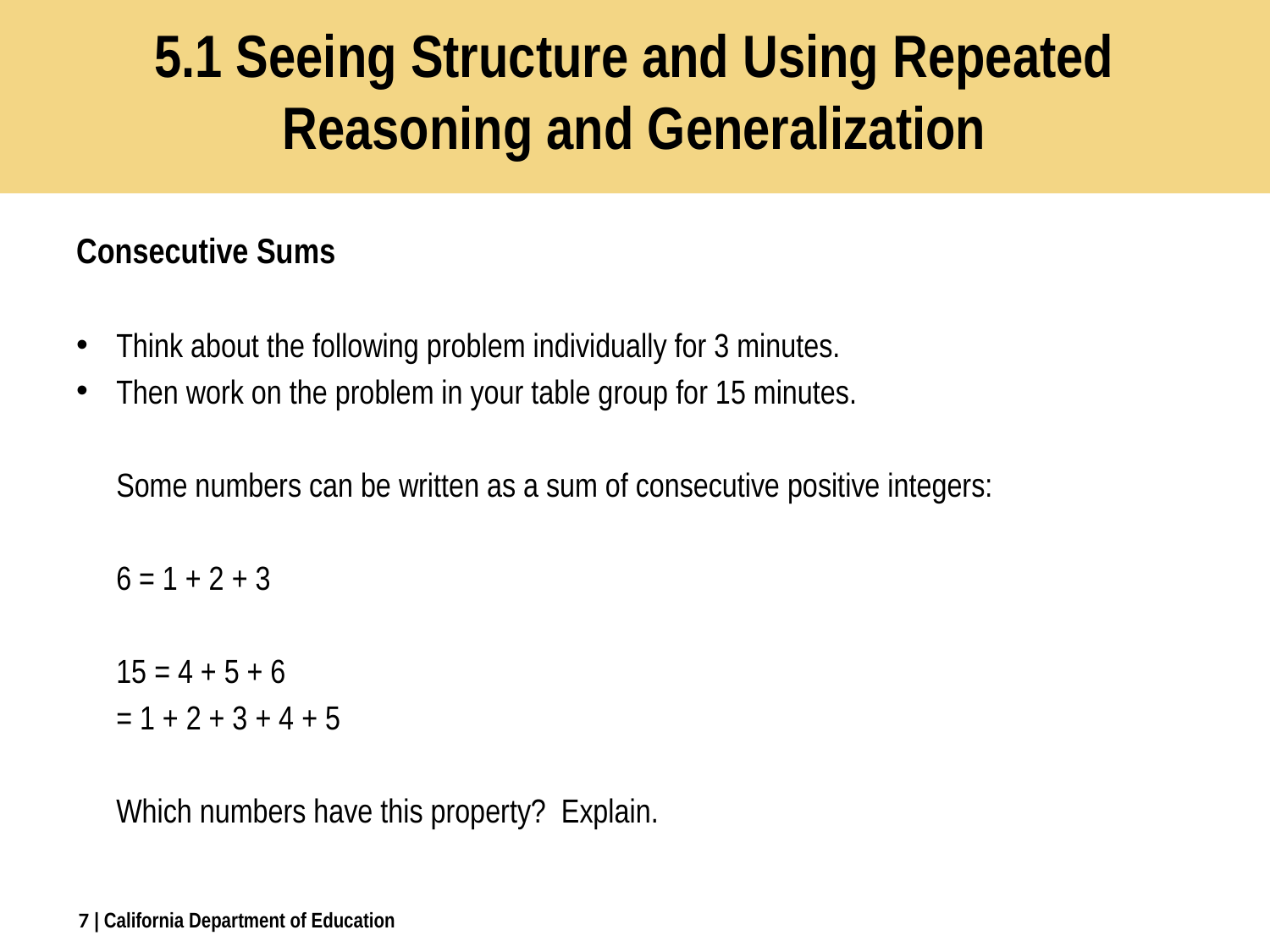

# 5.1 Seeing Structure and Using Repeated Reasoning and Generalization
Consecutive Sums

Think about the following problem individually for 3 minutes.
Then work on the problem in your table group for 15 minutes.

	Some numbers can be written as a sum of consecutive positive integers:

			6 = 1 + 2 + 3

		15 = 4 + 5 + 6
		= 1 + 2 + 3 + 4 + 5

	Which numbers have this property?  Explain.

7
| California Department of Education